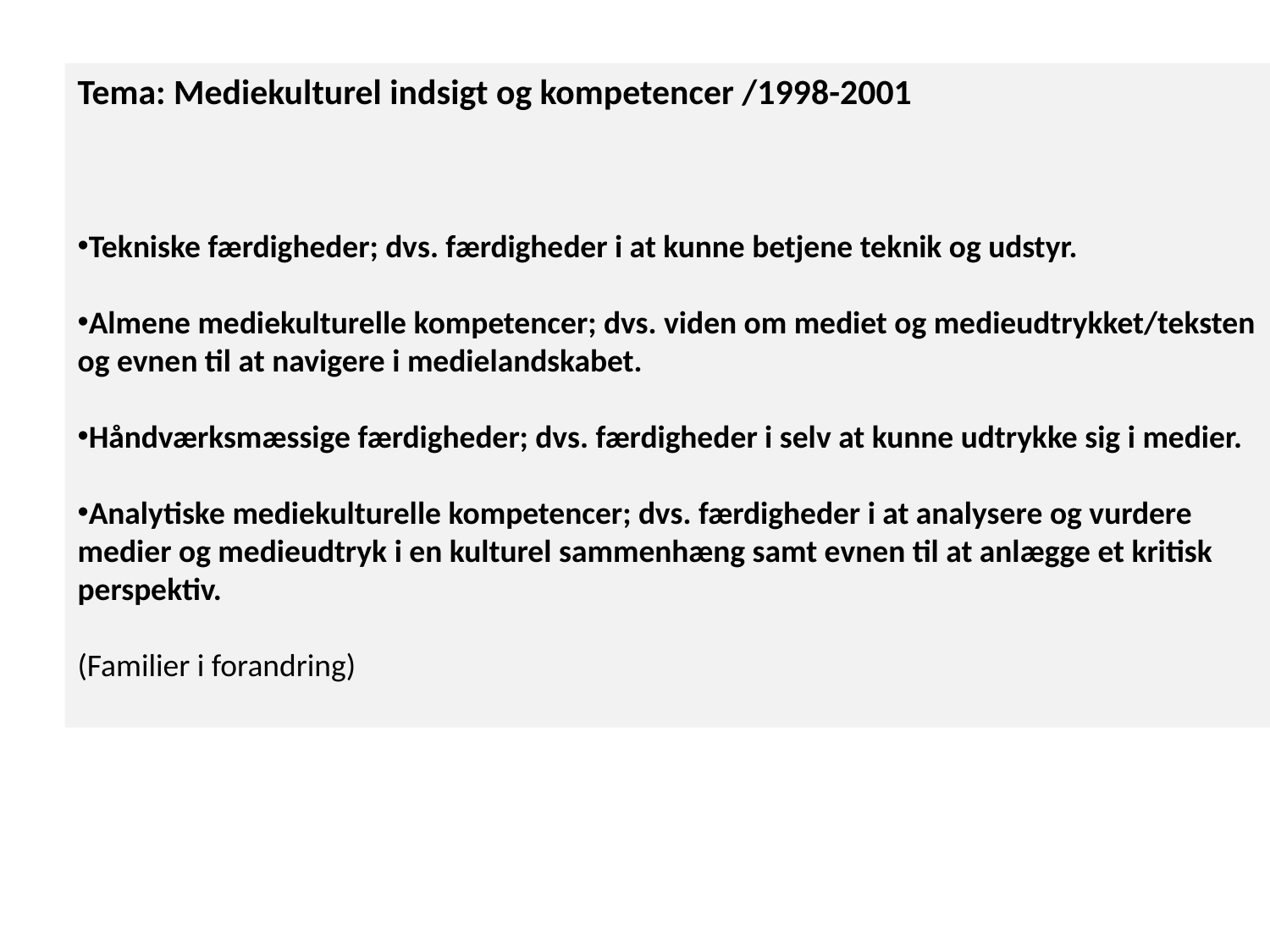

Tema: Mediekulturel indsigt og kompetencer /1998-2001

Tekniske færdigheder; dvs. færdigheder i at kunne betjene teknik og udstyr.

Almene mediekulturelle kompetencer; dvs. viden om mediet og medieudtrykket/teksten og evnen til at navigere i medielandskabet.

Håndværksmæssige færdigheder; dvs. færdigheder i selv at kunne udtrykke sig i medier.

Analytiske mediekulturelle kompetencer; dvs. færdigheder i at analysere og vurdere medier og medieudtryk i en kulturel sammenhæng samt evnen til at anlægge et kritisk perspektiv.

(Familier i forandring)